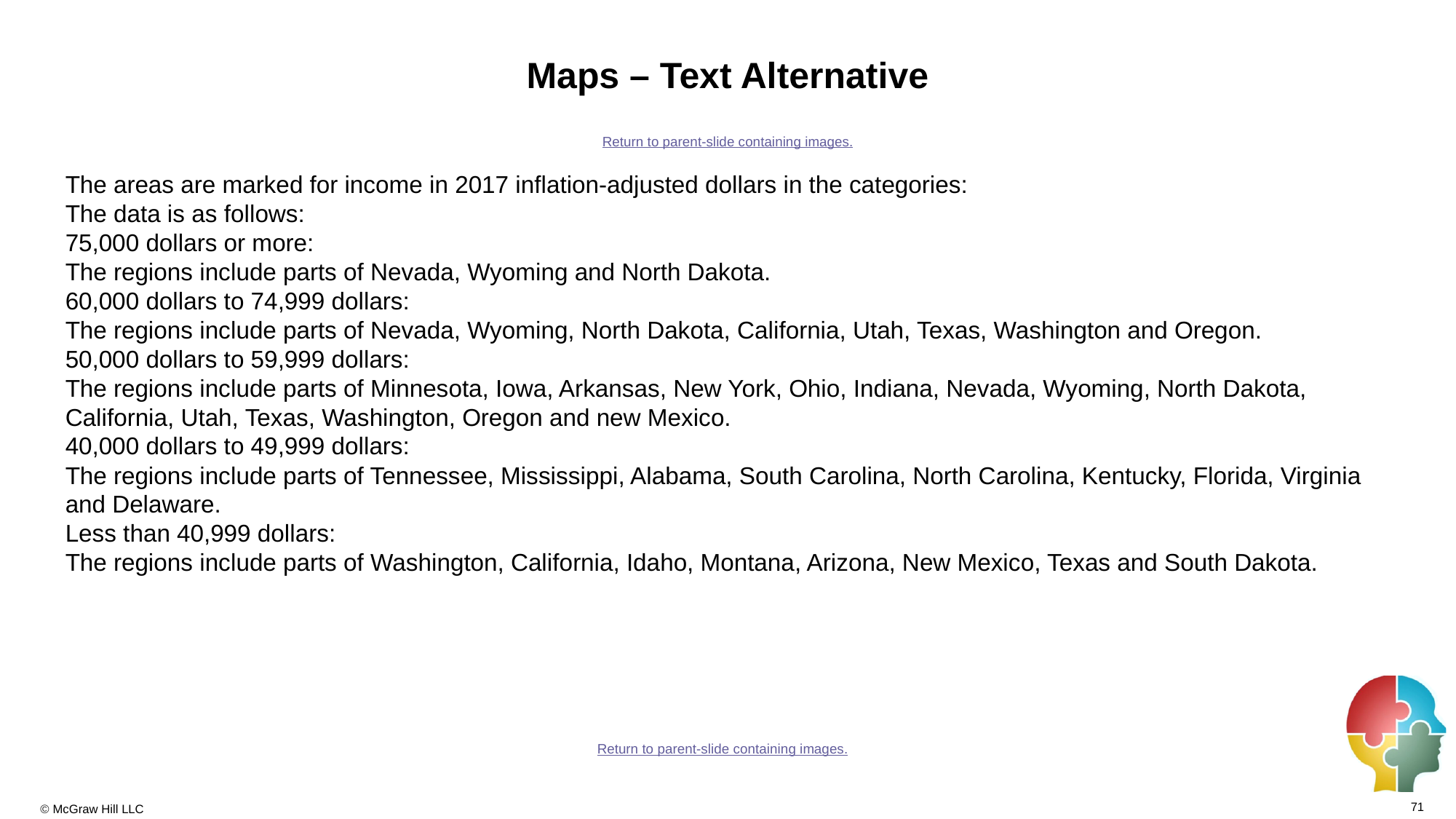

# Maps – Text Alternative
Return to parent-slide containing images.
The areas are marked for income in 2017 inflation-adjusted dollars in the categories:
The data is as follows:
75,000 dollars or more:
The regions include parts of Nevada, Wyoming and North Dakota.
60,000 dollars to 74,999 dollars:
The regions include parts of Nevada, Wyoming, North Dakota, California, Utah, Texas, Washington and Oregon.
50,000 dollars to 59,999 dollars:
The regions include parts of Minnesota, Iowa, Arkansas, New York, Ohio, Indiana, Nevada, Wyoming, North Dakota, California, Utah, Texas, Washington, Oregon and new Mexico.
40,000 dollars to 49,999 dollars:
The regions include parts of Tennessee, Mississippi, Alabama, South Carolina, North Carolina, Kentucky, Florida, Virginia and Delaware.
Less than 40,999 dollars:
The regions include parts of Washington, California, Idaho, Montana, Arizona, New Mexico, Texas and South Dakota.
Return to parent-slide containing images.
71